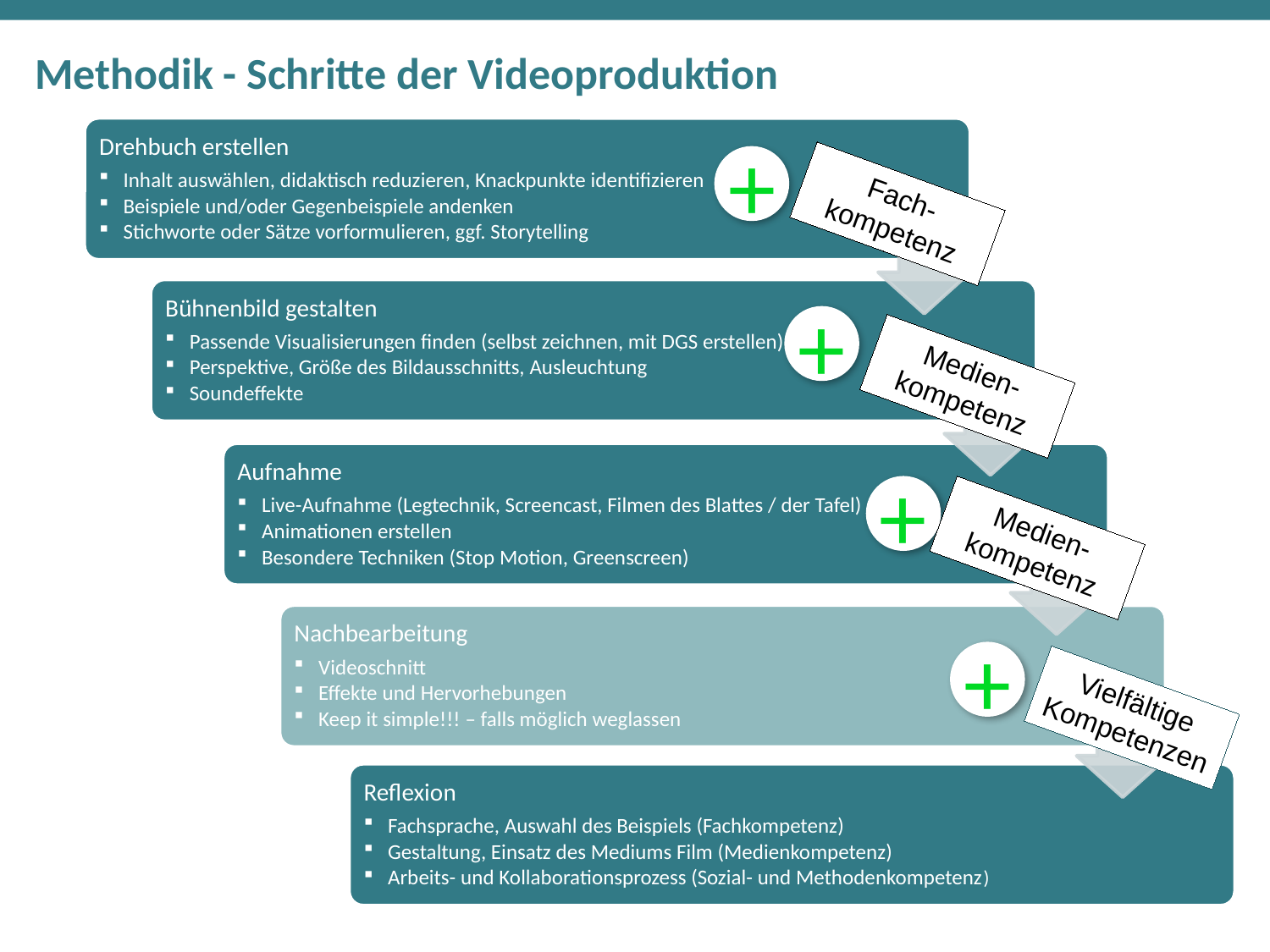

# Methodik - Schritte der Videoproduktion
Drehbuch erstellen
Inhalt auswählen, didaktisch reduzieren, Knackpunkte identifizieren
Beispiele und/oder Gegenbeispiele andenken
Stichworte oder Sätze vorformulieren, ggf. Storytelling
Bühnenbild gestalten
Passende Visualisierungen finden (selbst zeichnen, mit DGS erstellen)
Perspektive, Größe des Bildausschnitts, Ausleuchtung
Soundeffekte
Aufnahme
Live-Aufnahme (Legtechnik, Screencast, Filmen des Blattes / der Tafel)
Animationen erstellen
Besondere Techniken (Stop Motion, Greenscreen)
Nachbearbeitung
Videoschnitt
Effekte und Hervorhebungen
Keep it simple!!! – falls möglich weglassen
Reflexion
Fachsprache, Auswahl des Beispiels (Fachkompetenz)
Gestaltung, Einsatz des Mediums Film (Medienkompetenz)
Arbeits- und Kollaborationsprozess (Sozial- und Methodenkompetenz)

+
Fach-kompetenz
+
Medien-kompetenz
+
Medien-kompetenz
+
Vielfältige Kompetenzen